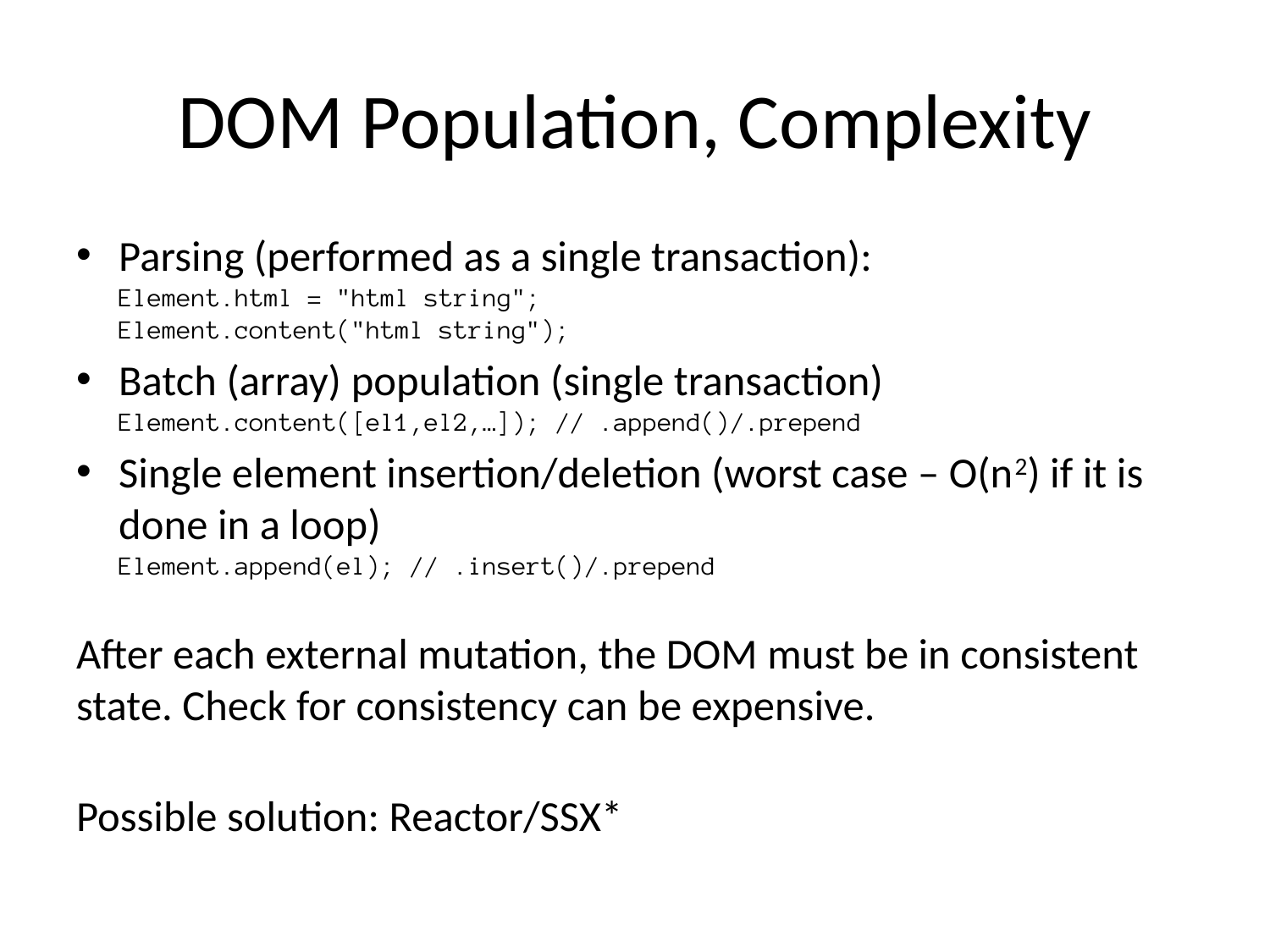

# DOM Population, Complexity
Parsing (performed as a single transaction):
Element.html = "html string";
Element.content("html string");
Batch (array) population (single transaction)
Element.content([el1,el2,…]); // .append()/.prepend
Single element insertion/deletion (worst case – O(n2) if it is done in a loop)
Element.append(el); // .insert()/.prepend

After each external mutation, the DOM must be in consistent state. Check for consistency can be expensive.
Possible solution: Reactor/SSX*